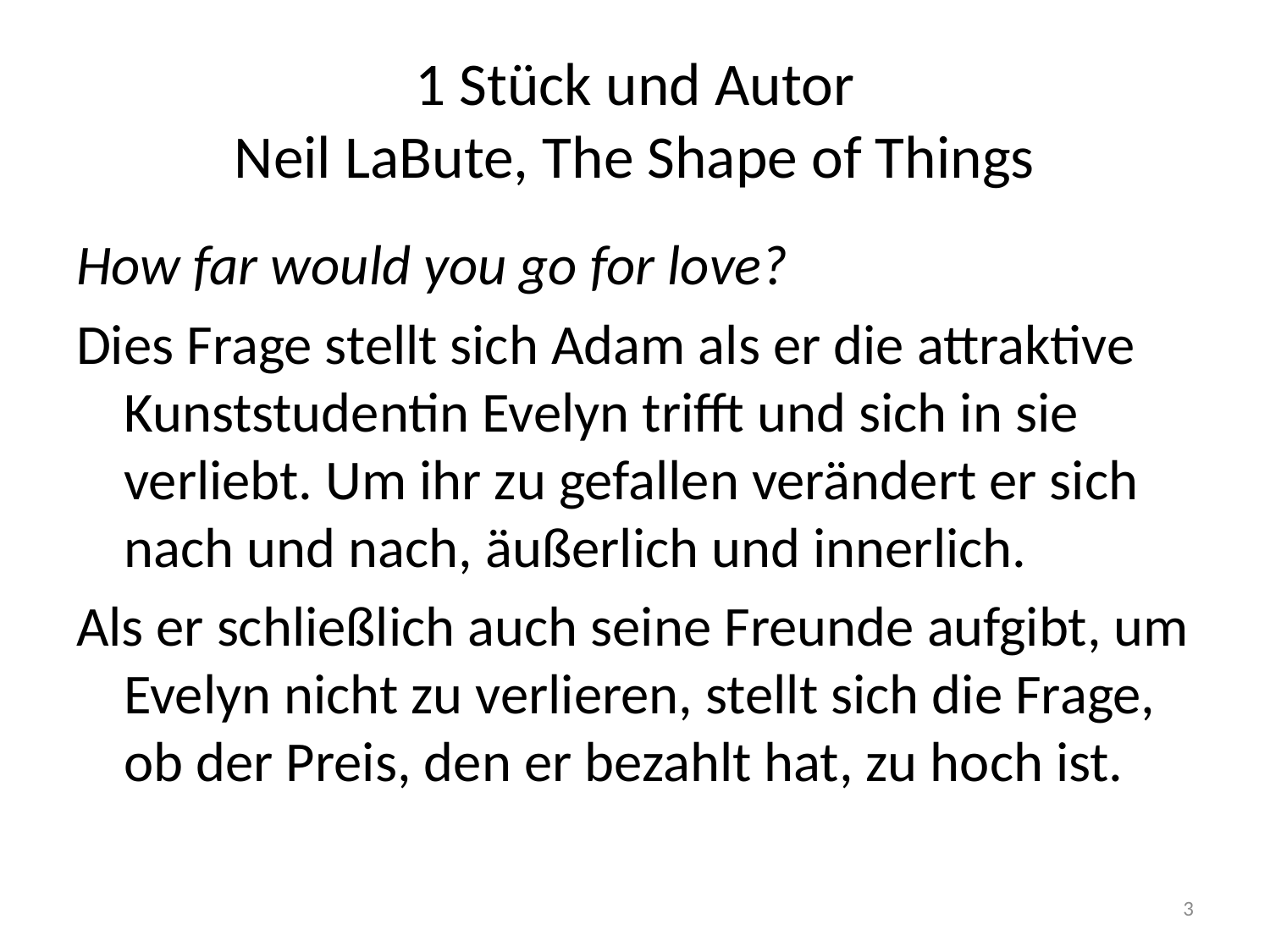

# 1 Stück und Autor Neil LaBute, The Shape of Things
How far would you go for love?
Dies Frage stellt sich Adam als er die attraktive Kunststudentin Evelyn trifft und sich in sie verliebt. Um ihr zu gefallen verändert er sich nach und nach, äußerlich und innerlich.
Als er schließlich auch seine Freunde aufgibt, um Evelyn nicht zu verlieren, stellt sich die Frage, ob der Preis, den er bezahlt hat, zu hoch ist.
3